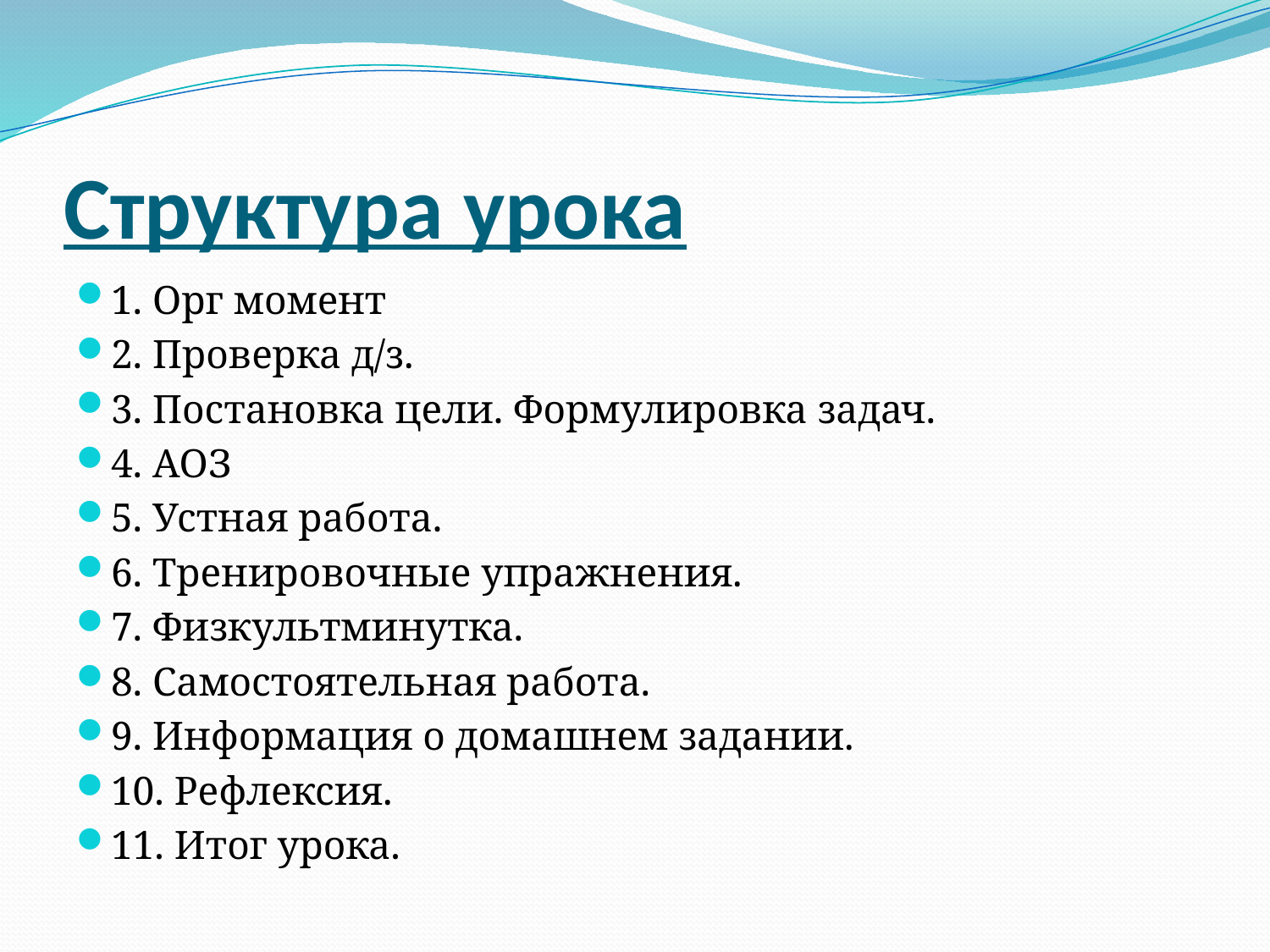

# Структура урока
1. Орг момент
2. Проверка д/з.
3. Постановка цели. Формулировка задач.
4. АОЗ
5. Устная работа.
6. Тренировочные упражнения.
7. Физкультминутка.
8. Самостоятельная работа.
9. Информация о домашнем задании.
10. Рефлексия.
11. Итог урока.